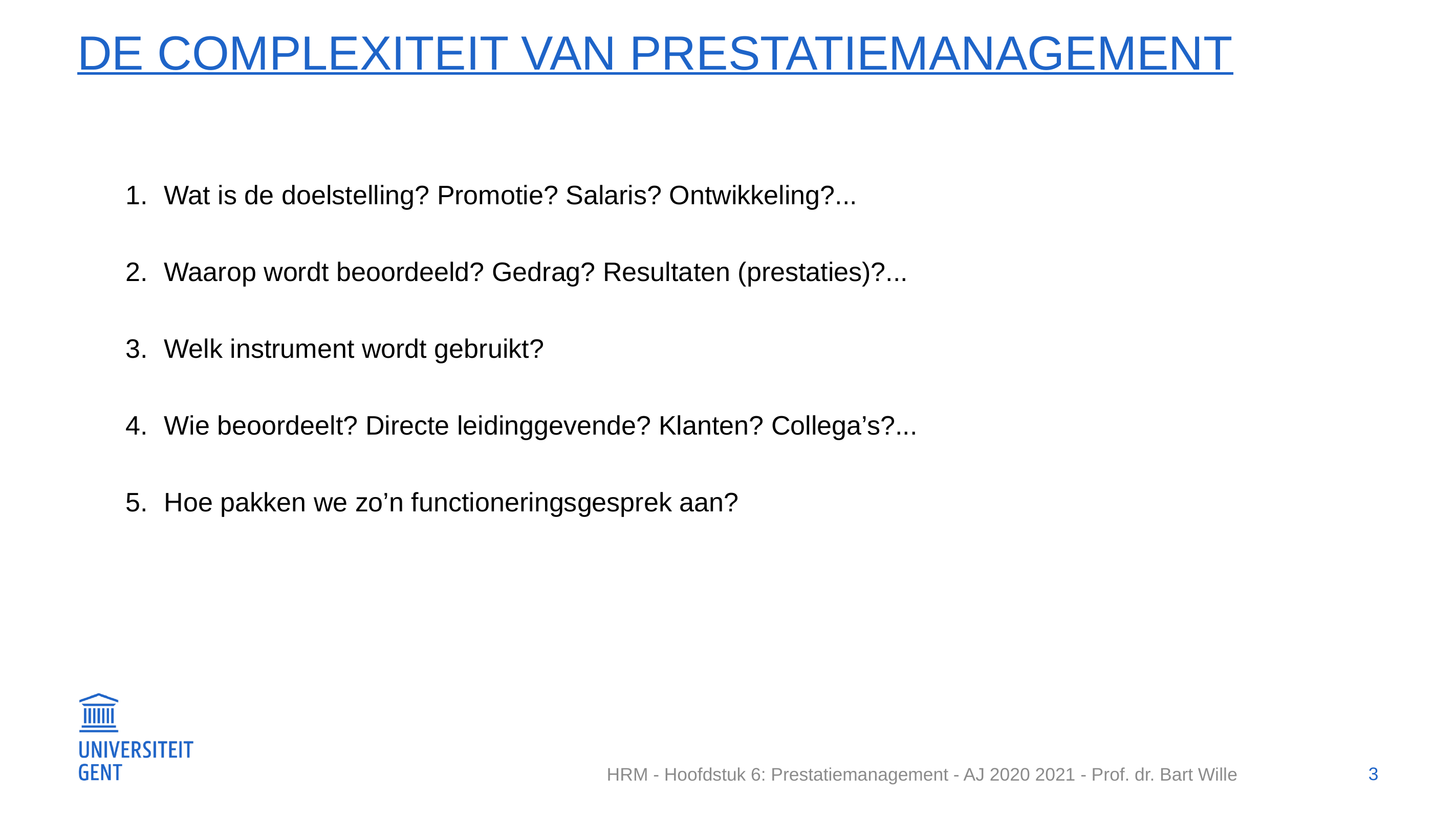

# de complexiteit van prestatiemanagement
Wat is de doelstelling? Promotie? Salaris? Ontwikkeling?...

Waarop wordt beoordeeld? Gedrag? Resultaten (prestaties)?...

Welk instrument wordt gebruikt?

Wie beoordeelt? Directe leidinggevende? Klanten? Collega’s?...

Hoe pakken we zo’n functioneringsgesprek aan?
3
HRM - Hoofdstuk 6: Prestatiemanagement - AJ 2020 2021 - Prof. dr. Bart Wille